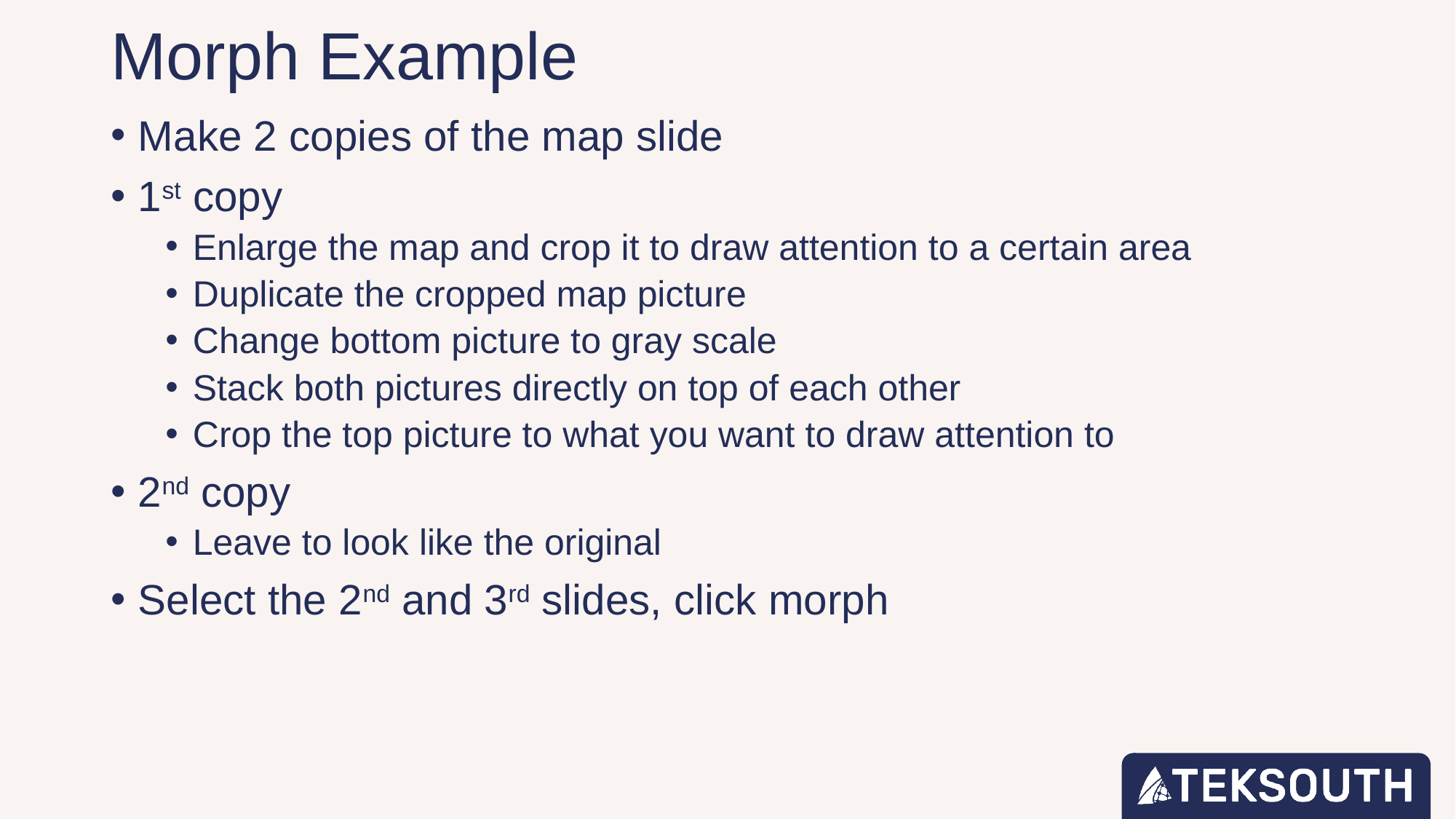

# Morph Example
Make 2 copies of the map slide
1st copy
Enlarge the map and crop it to draw attention to a certain area
Duplicate the cropped map picture
Change bottom picture to gray scale
Stack both pictures directly on top of each other
Crop the top picture to what you want to draw attention to
2nd copy
Leave to look like the original
Select the 2nd and 3rd slides, click morph